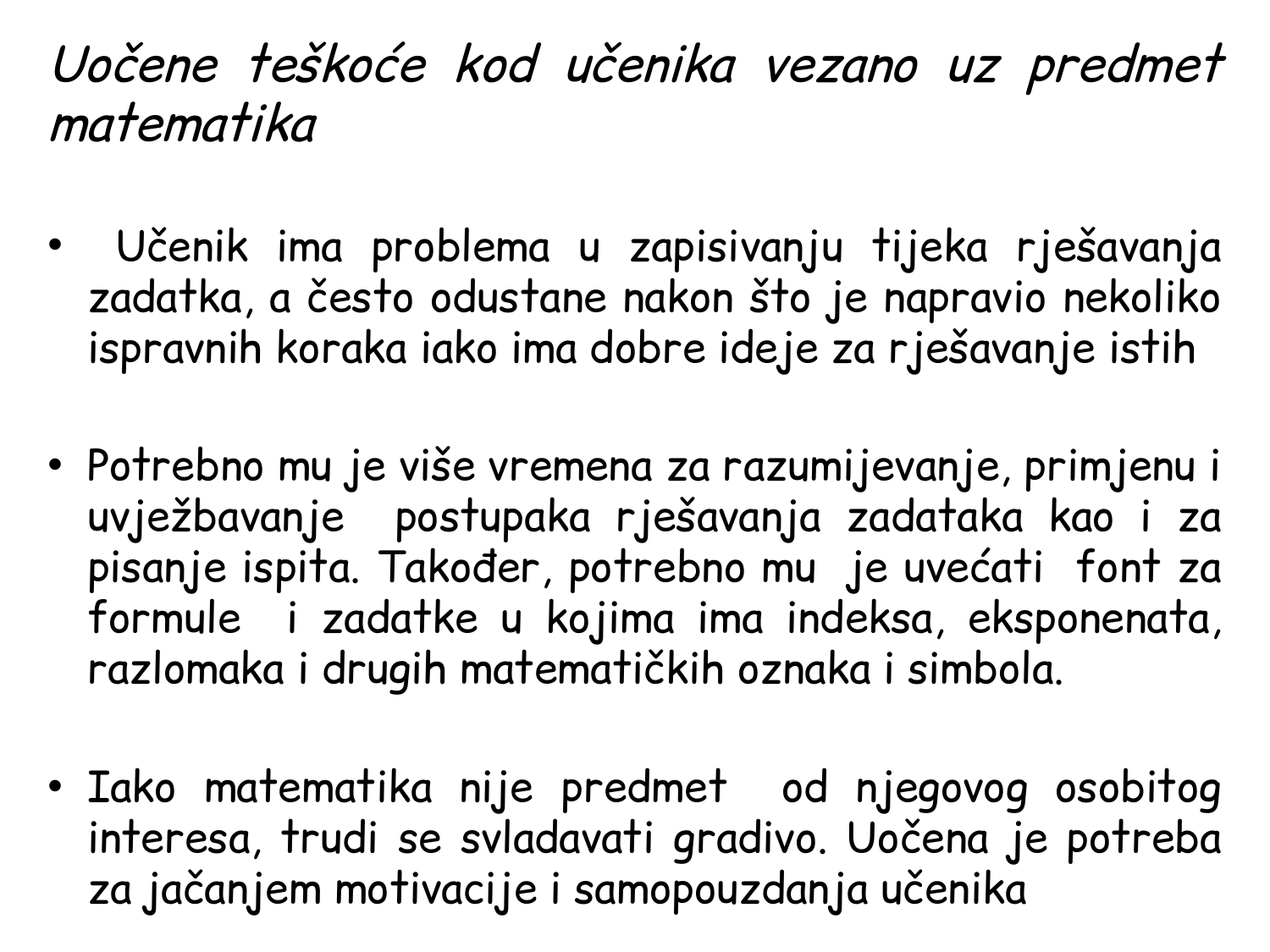

Uočene teškoće kod učenika vezano uz predmet matematika
 Učenik ima problema u zapisivanju tijeka rješavanja zadatka, a često odustane nakon što je napravio nekoliko ispravnih koraka iako ima dobre ideje za rješavanje istih

Potrebno mu je više vremena za razumijevanje, primjenu i uvježbavanje  postupaka rješavanja zadataka kao i za pisanje ispita. Također, potrebno mu  je uvećati  font za formule  i zadatke u kojima ima indeksa, eksponenata, razlomaka i drugih matematičkih oznaka i simbola.

Iako matematika nije predmet  od njegovog osobitog interesa, trudi se svladavati gradivo. Uočena je potreba za jačanjem motivacije i samopouzdanja učenika